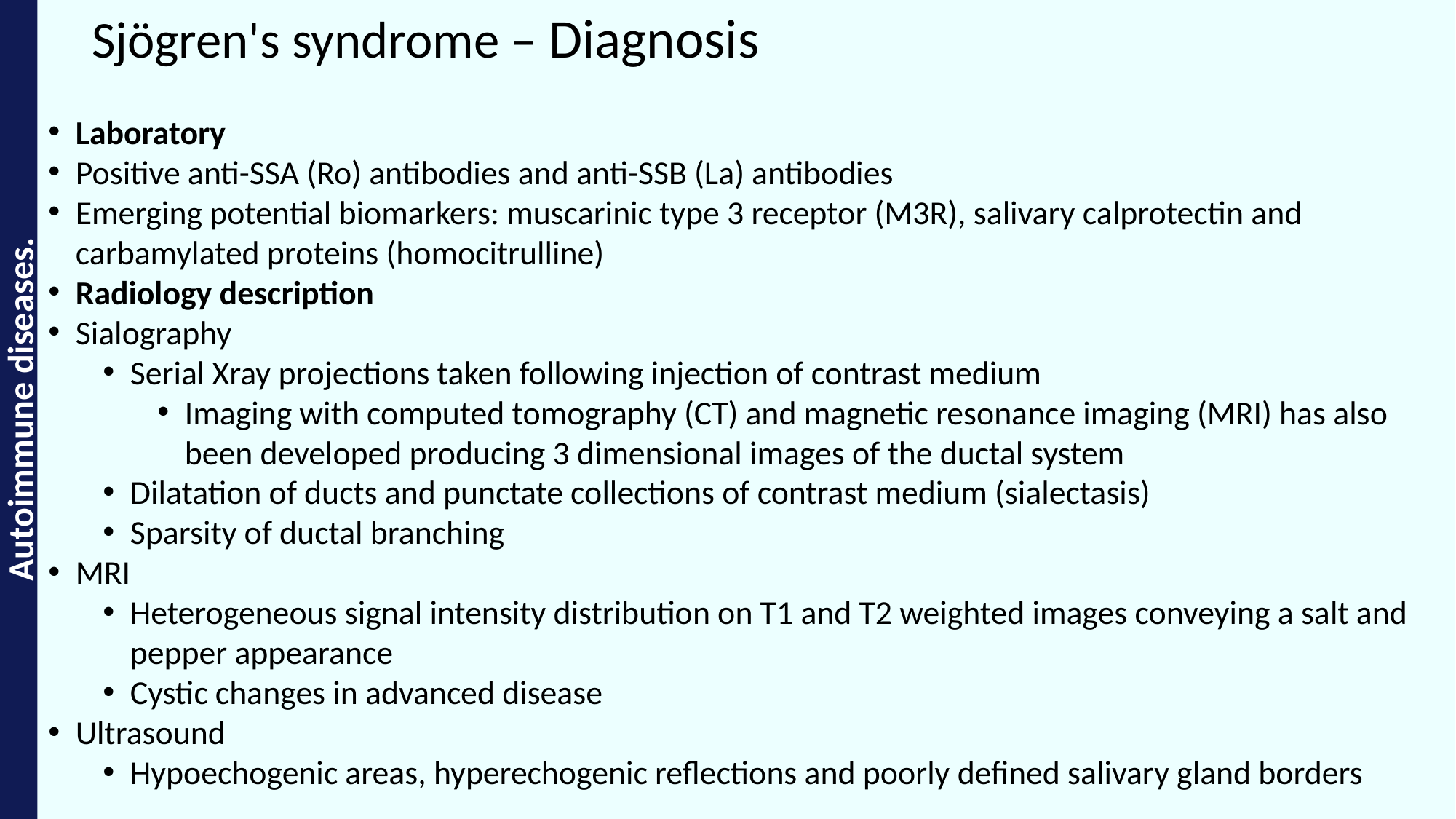

Autoimmune diseases.
Sjögren's syndrome – Diagnosis
Laboratory
Positive anti-SSA (Ro) antibodies and anti-SSB (La) antibodies
Emerging potential biomarkers: muscarinic type 3 receptor (M3R), salivary calprotectin and carbamylated proteins (homocitrulline)
Radiology description
Sialography
Serial Xray projections taken following injection of contrast medium
Imaging with computed tomography (CT) and magnetic resonance imaging (MRI) has also been developed producing 3 dimensional images of the ductal system
Dilatation of ducts and punctate collections of contrast medium (sialectasis)
Sparsity of ductal branching
MRI
Heterogeneous signal intensity distribution on T1 and T2 weighted images conveying a salt and pepper appearance
Cystic changes in advanced disease
Ultrasound
Hypoechogenic areas, hyperechogenic reflections and poorly defined salivary gland borders